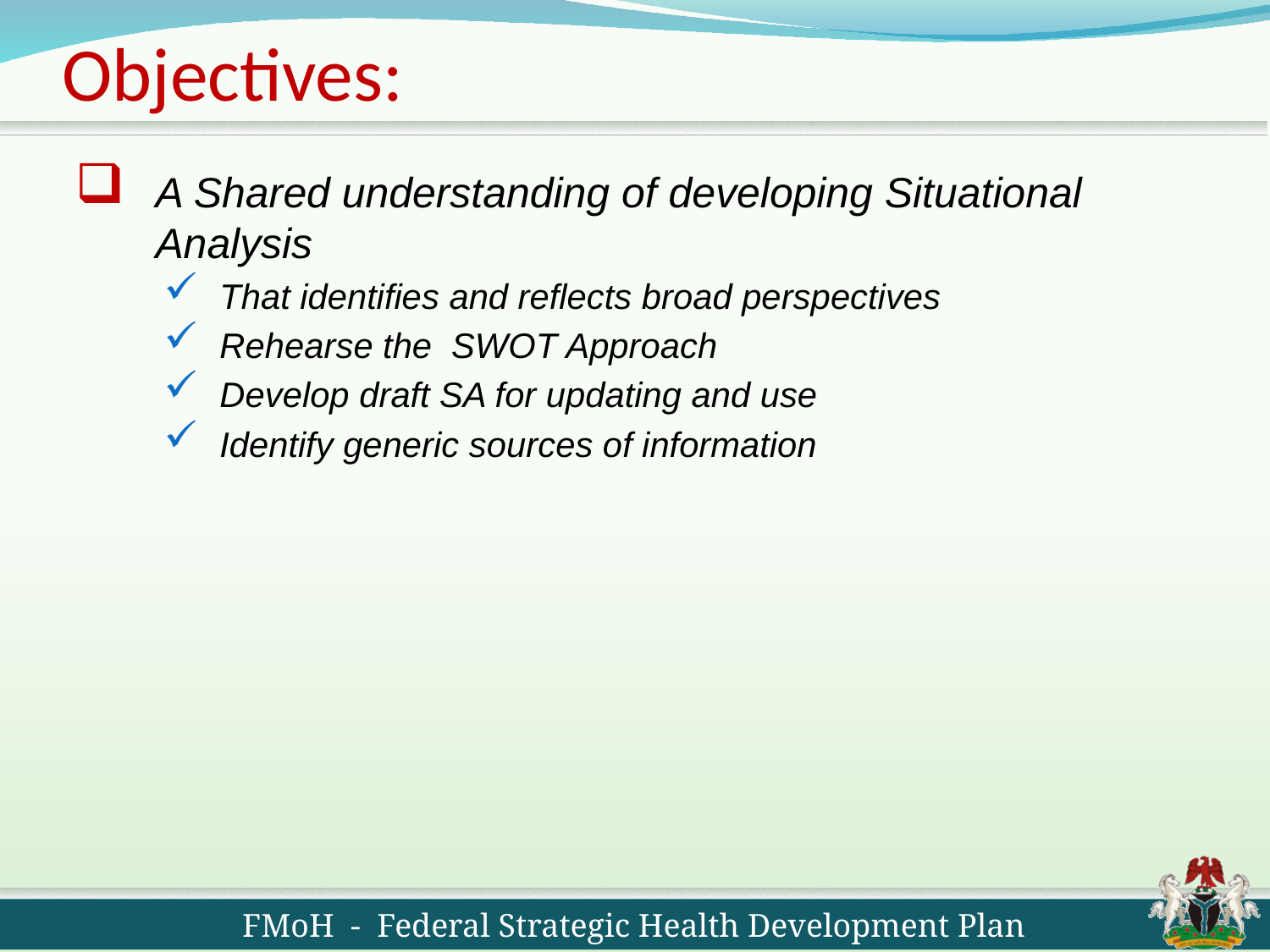

# Objectives:
A Shared understanding of developing Situational Analysis
That identifies and reflects broad perspectives
Rehearse the  SWOT Approach
Develop draft SA for updating and use
Identify generic sources of information